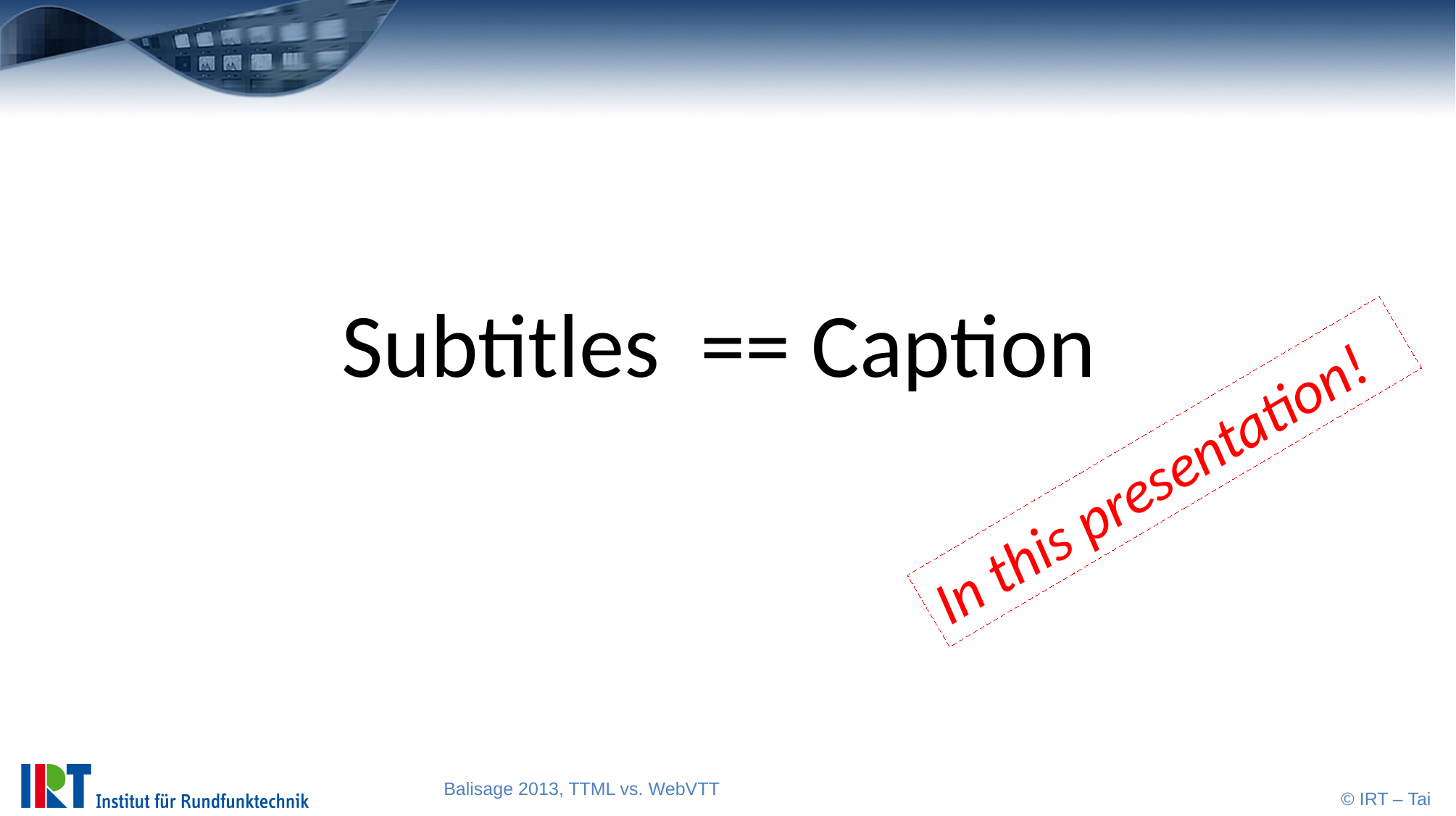

#
Subtitles  == Caption
In this presentation!